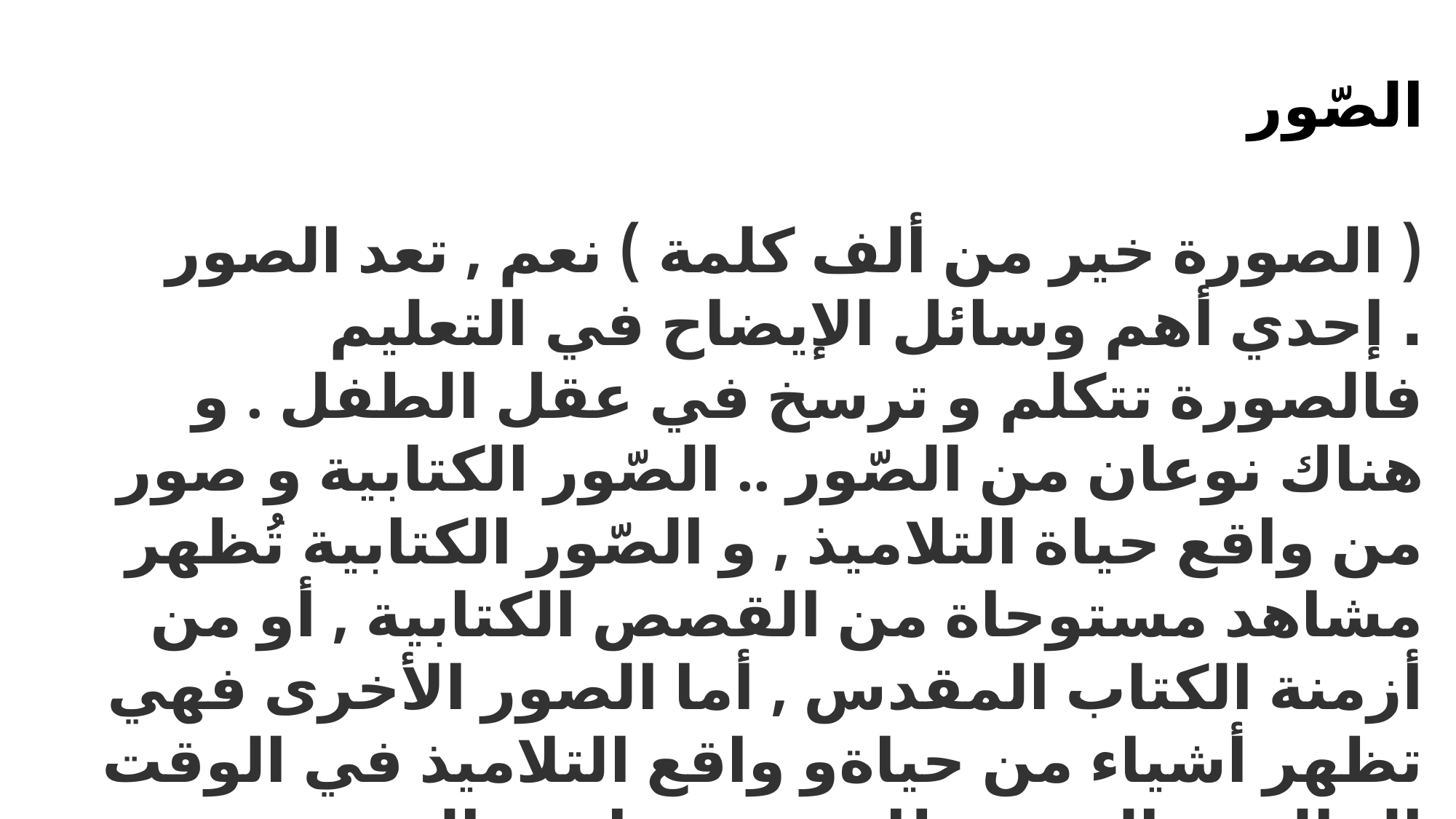

الصّور
( الصورة خير من ألف كلمة ) نعم , تعد الصور إحدي أهم وسائل الإيضاح في التعليم .
 فالصورة تتكلم و ترسخ في عقل الطفل . و هناك نوعان من الصّور .. الصّور الكتابية و صور من واقع حياة التلاميذ , و الصّور الكتابية تُظهر مشاهد مستوحاة من القصص الكتابية , أو من أزمنة الكتاب المقدس , أما الصور الأخرى فهي تظهر أشياء من حياةو واقع التلاميذ في الوقت الحالي و التي تتطابق مع حياتهم اليومية و التي يجب تغييرها أو تعديلها , بناءاً علي ما شاهدوه في الصّور الكتابية .